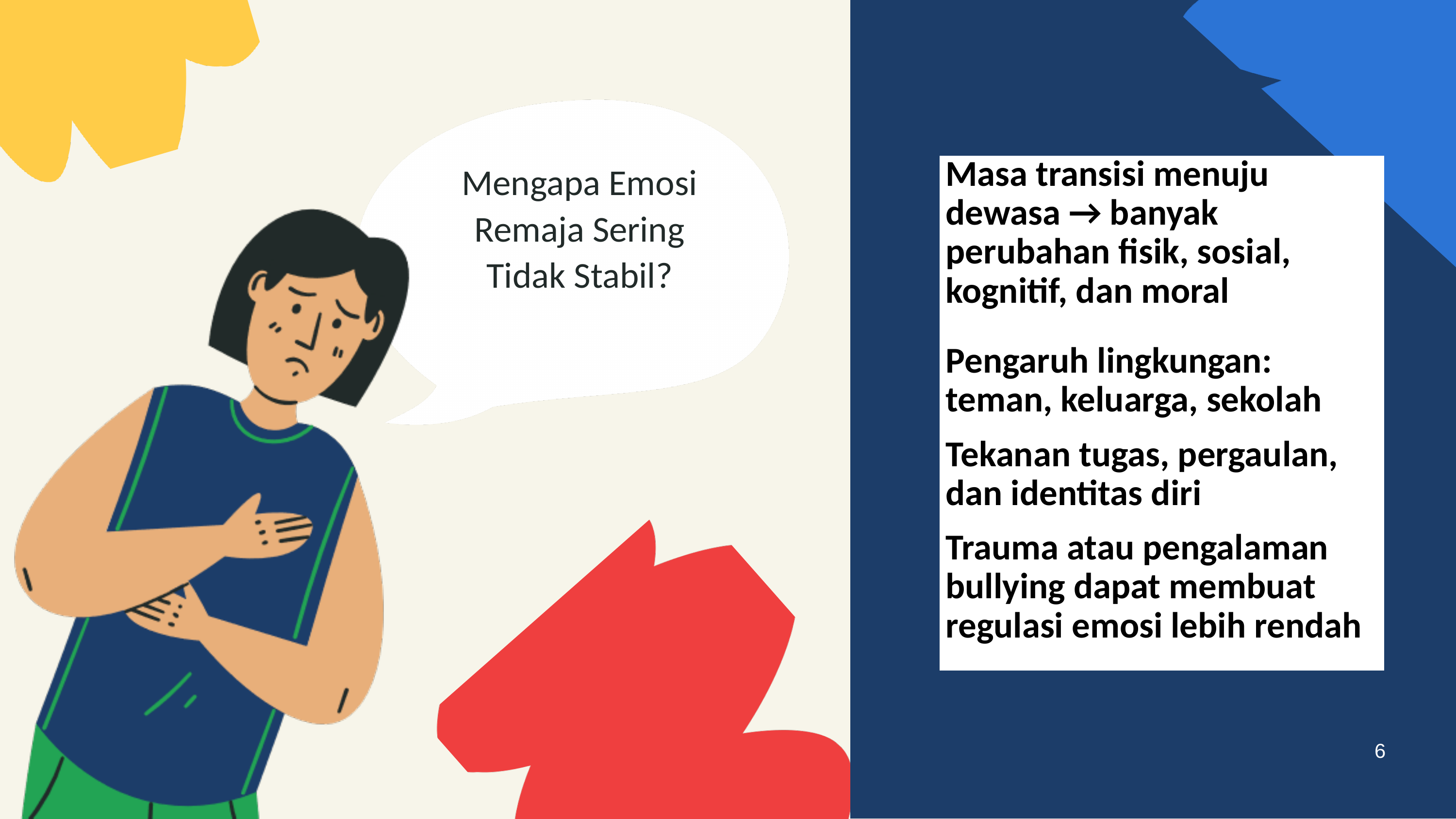

Mengapa Emosi Remaja Sering Tidak Stabil?
| Masa transisi menuju dewasa → banyak perubahan fisik, sosial, kognitif, dan moral |
| --- |
| Pengaruh lingkungan: teman, keluarga, sekolah |
| ⁠Tekanan tugas, pergaulan, dan identitas diri |
| Trauma atau pengalaman bullying dapat membuat regulasi emosi lebih rendah |

6